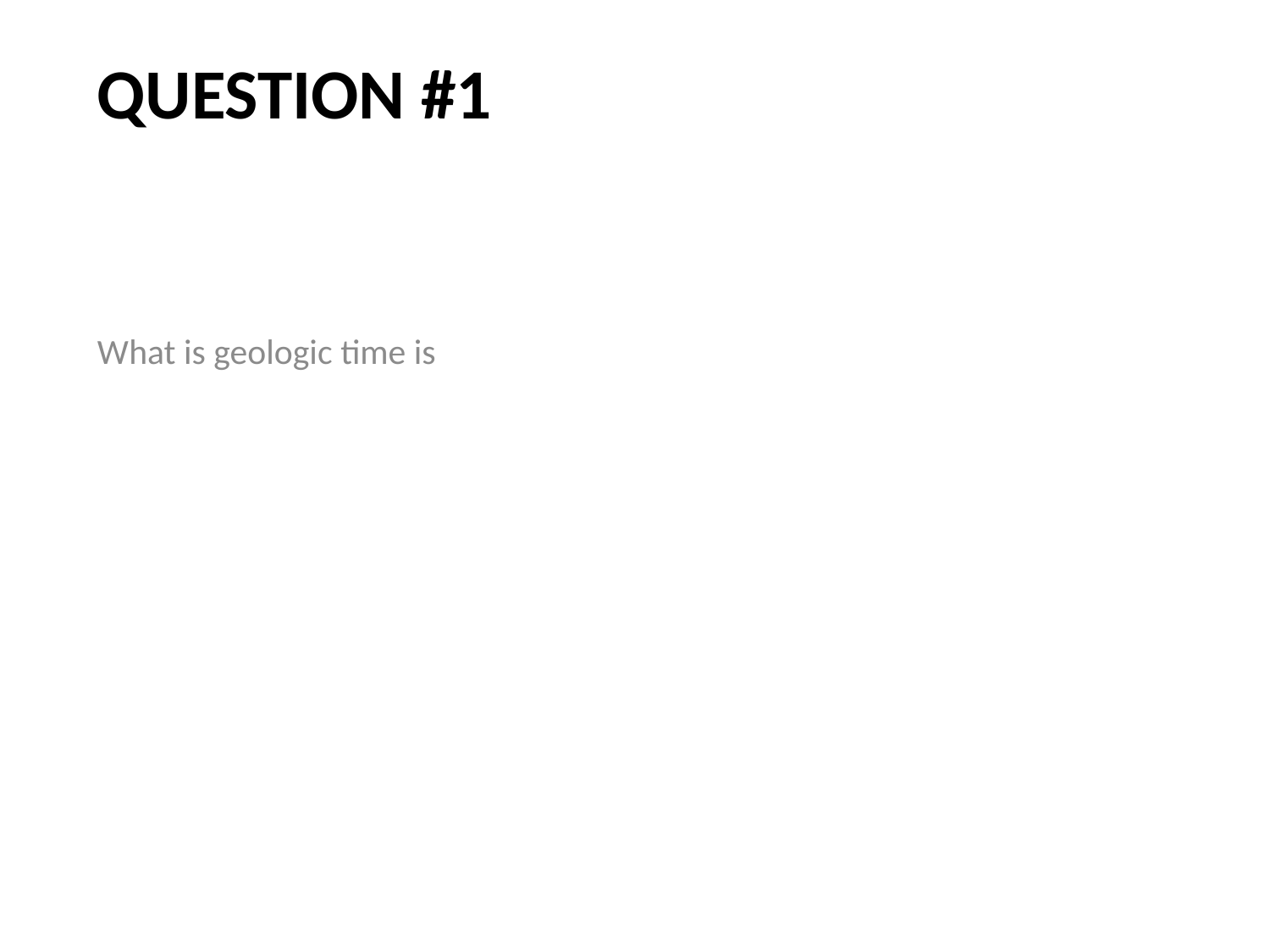

# Question #1
What is geologic time is